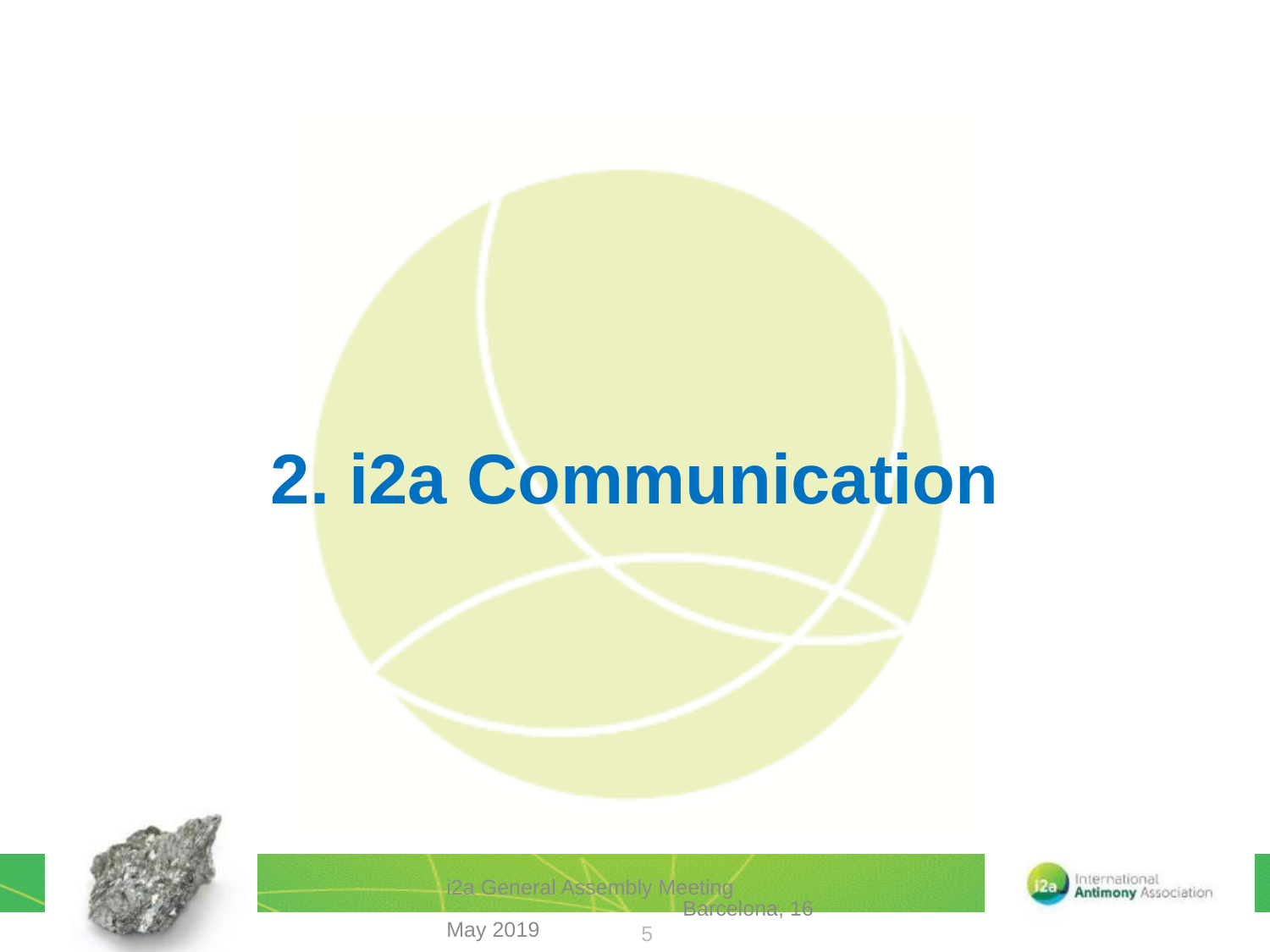

# 2. i2a Communication
i2a General Assembly Meeting                                                       Barcelona, 16 May 2019
5